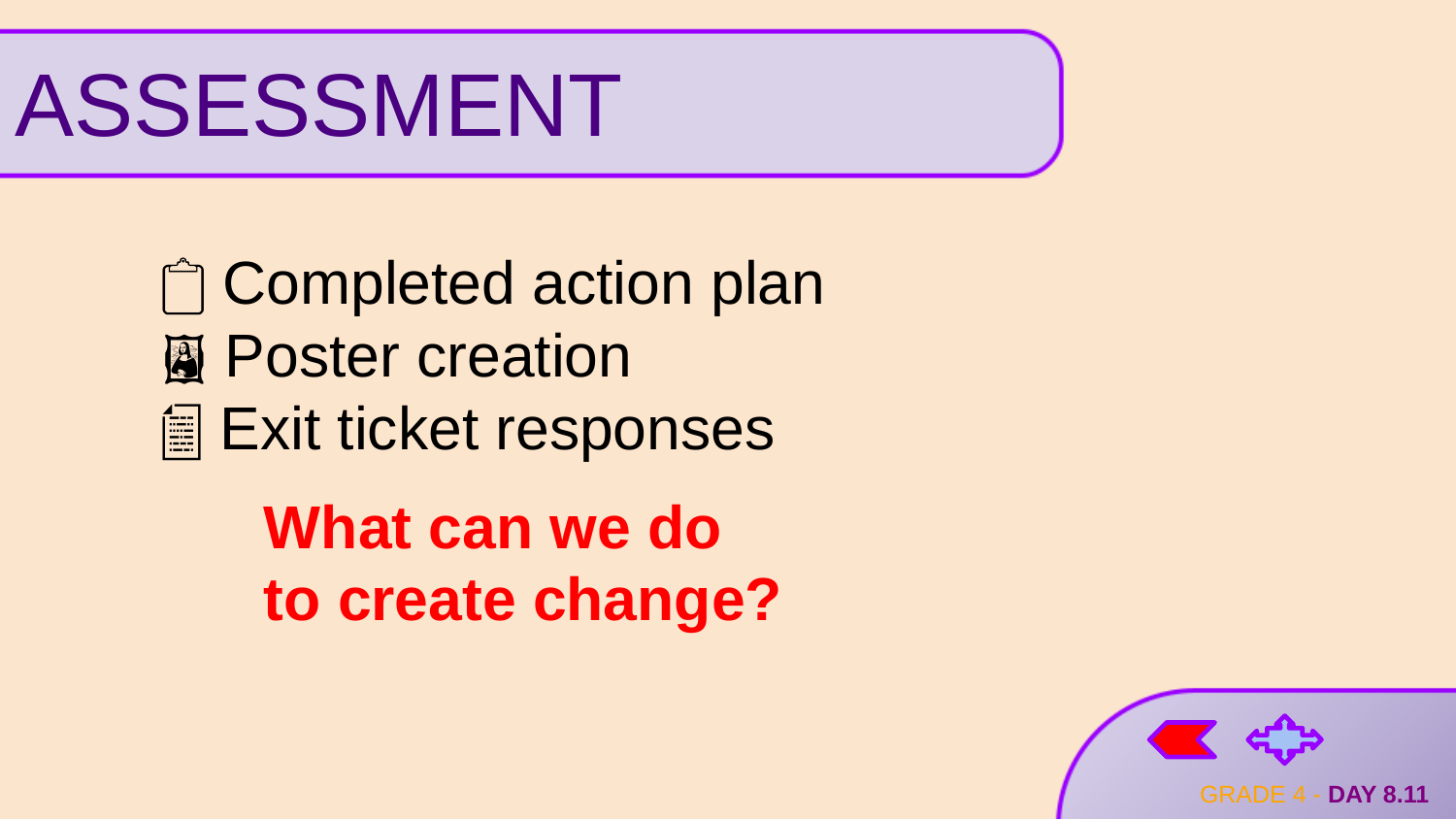

# ASSESSMENT

📋 Completed action plan
🖼 Poster creation
📄 Exit ticket responses
What can we do
to create change?

GRADE 4 - DAY 8.11